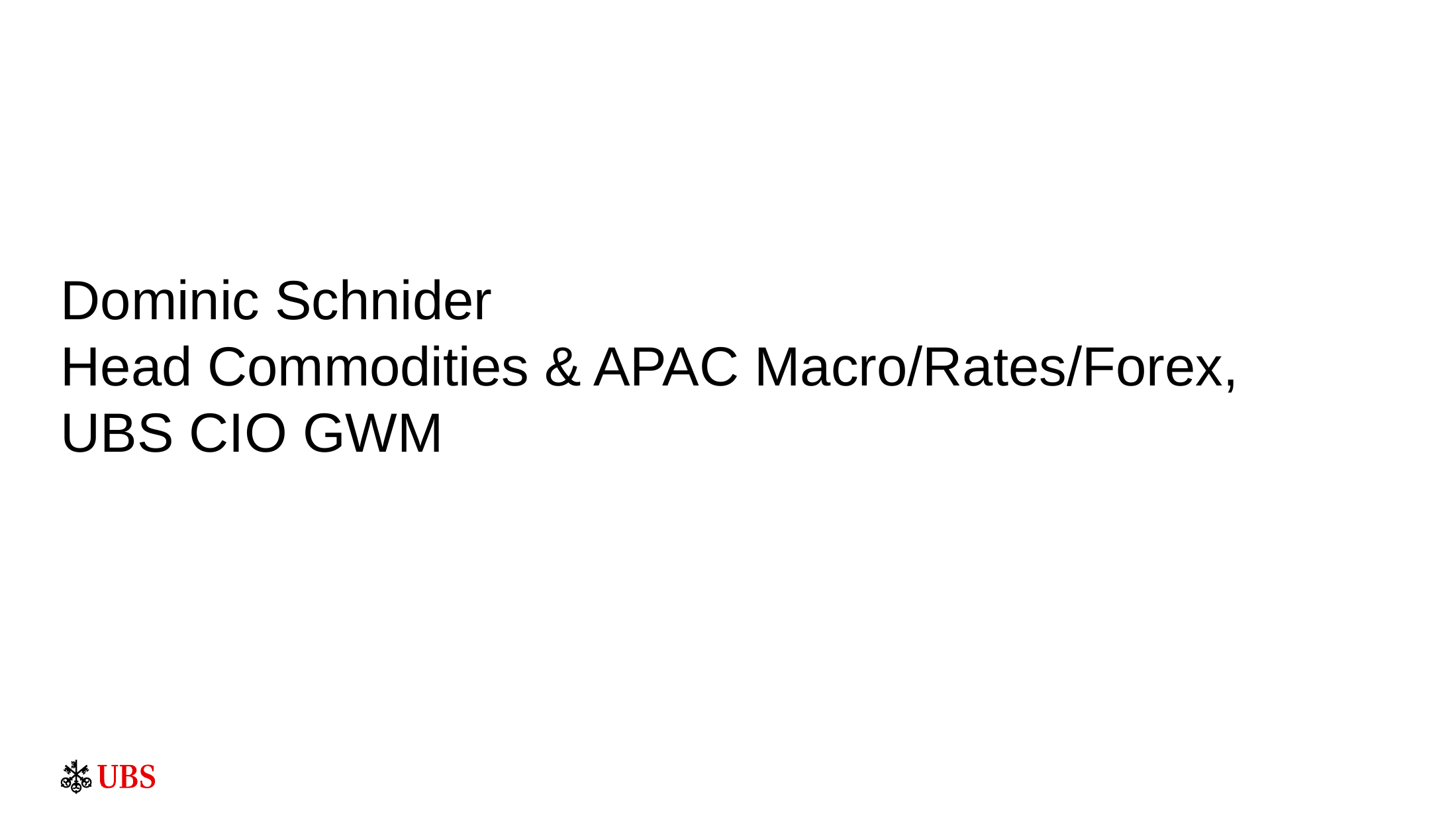

Dominic Schnider
Head Commodities & APAC Macro/Rates/Forex,
UBS CIO GWM